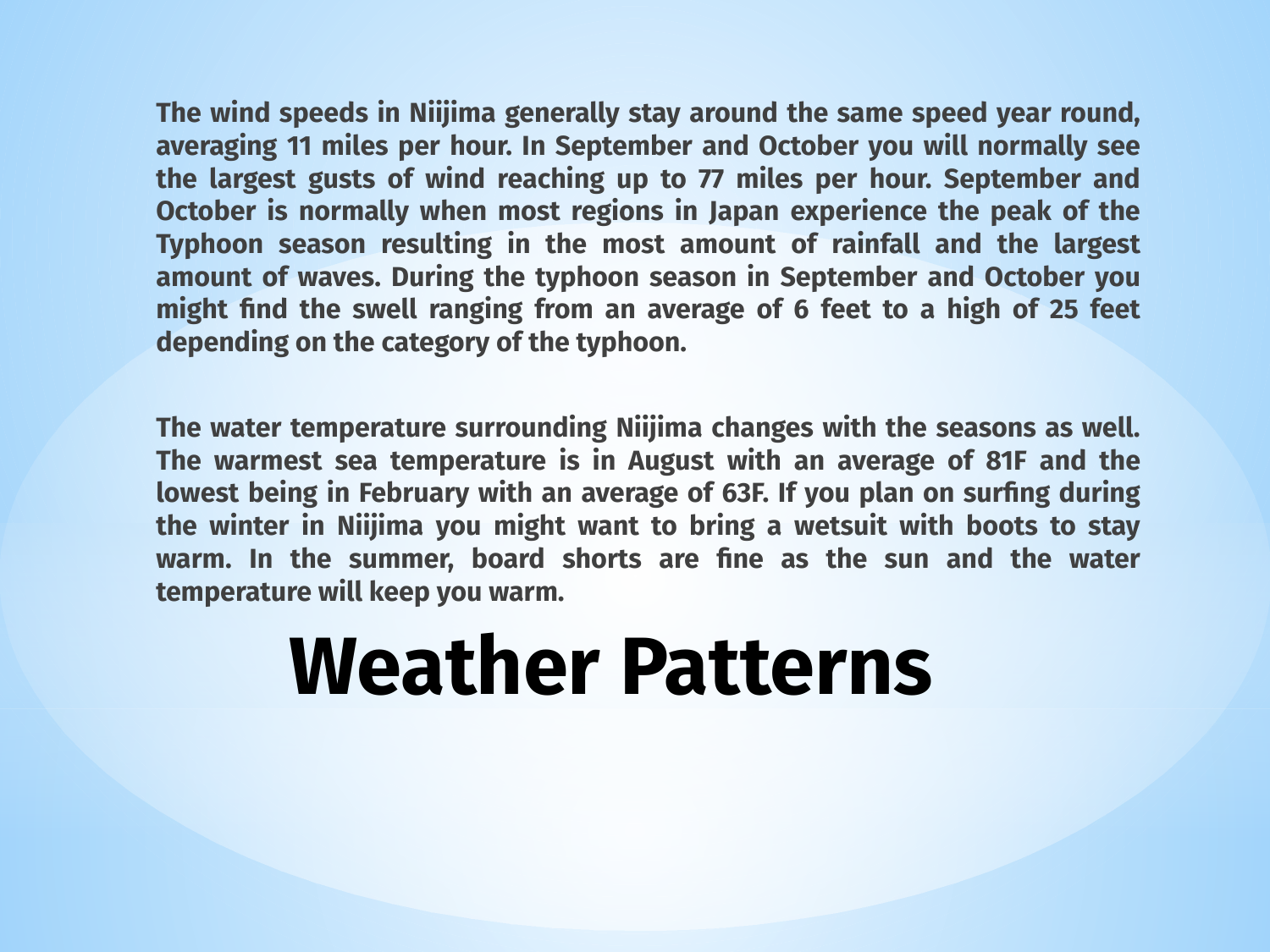

The wind speeds in Niijima generally stay around the same speed year round, averaging 11 miles per hour. In September and October you will normally see the largest gusts of wind reaching up to 77 miles per hour. September and October is normally when most regions in Japan experience the peak of the Typhoon season resulting in the most amount of rainfall and the largest amount of waves. During the typhoon season in September and October you might find the swell ranging from an average of 6 feet to a high of 25 feet depending on the category of the typhoon.

The water temperature surrounding Niijima changes with the seasons as well. The warmest sea temperature is in August with an average of 81F and the lowest being in February with an average of 63F. If you plan on surfing during the winter in Niijima you might want to bring a wetsuit with boots to stay warm. In the summer, board shorts are fine as the sun and the water temperature will keep you warm.

# Weather Patterns